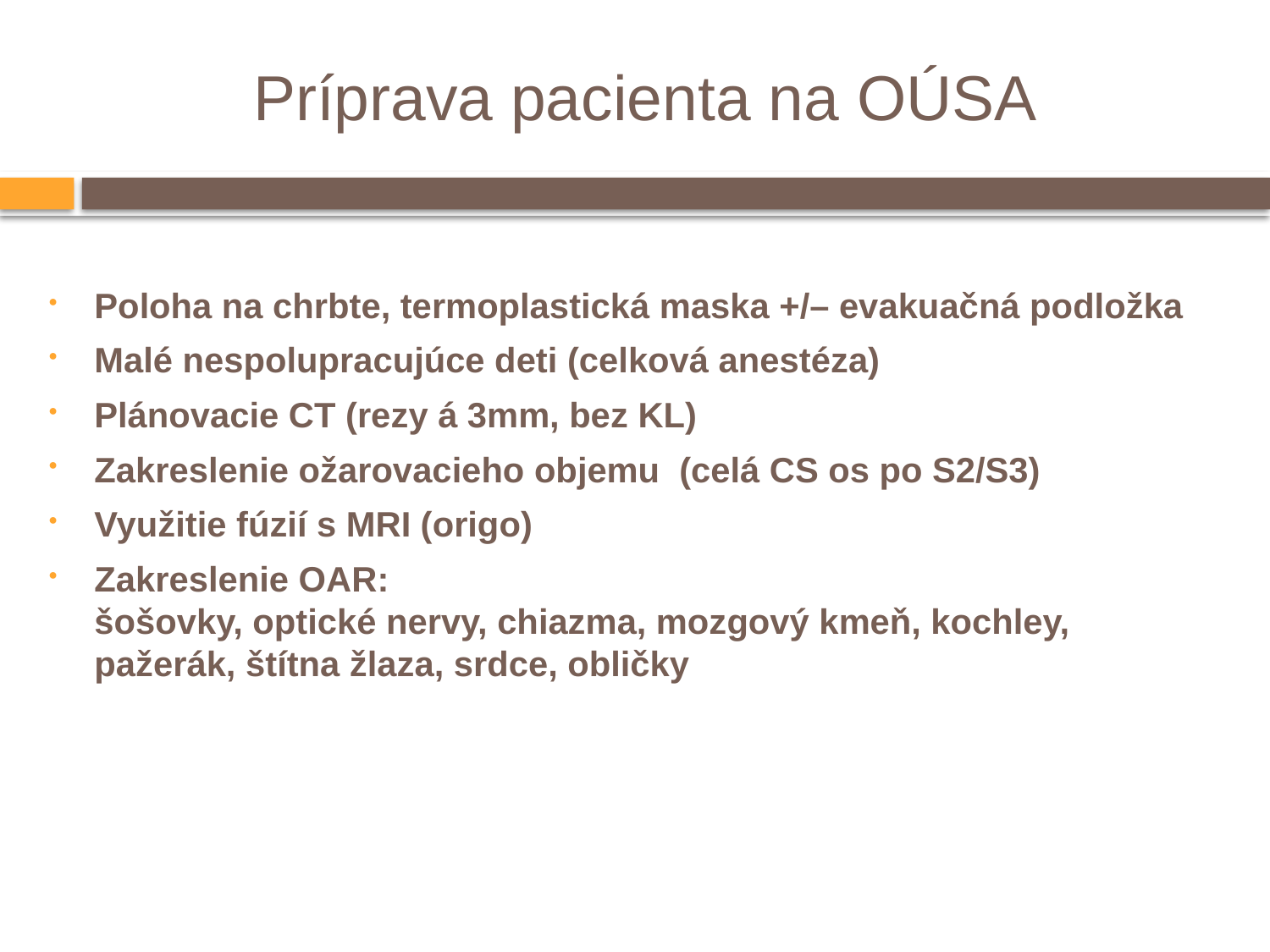

Príprava pacienta na OÚSA

Poloha na chrbte, termoplastická maska +/– evakuačná podložka
Malé nespolupracujúce deti (celková anestéza)
Plánovacie CT (rezy á 3mm, bez KL)
Zakreslenie ožarovacieho objemu  (celá CS os po S2/S3)
Využitie fúzií s MRI (origo)
Zakreslenie OAR:
šošovky, optické nervy, chiazma, mozgový kmeň, kochley, pažerák, štítna žlaza, srdce, obličky